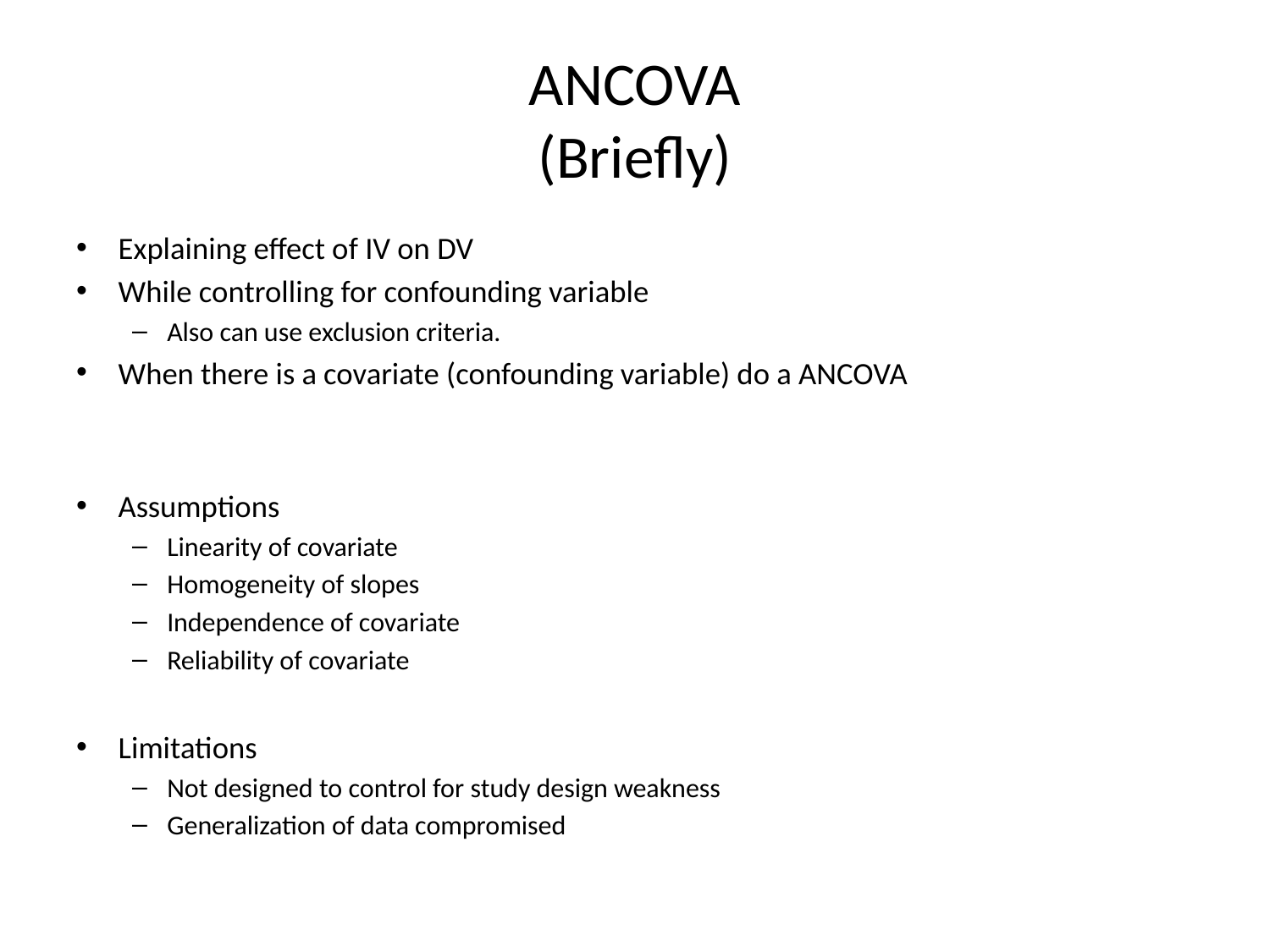

# ANCOVA (Briefly)
Explaining effect of IV on DV
While controlling for confounding variable
Also can use exclusion criteria.
When there is a covariate (confounding variable) do a ANCOVA

Assumptions
Linearity of covariate
Homogeneity of slopes
Independence of covariate
Reliability of covariate

Limitations
Not designed to control for study design weakness
Generalization of data compromised